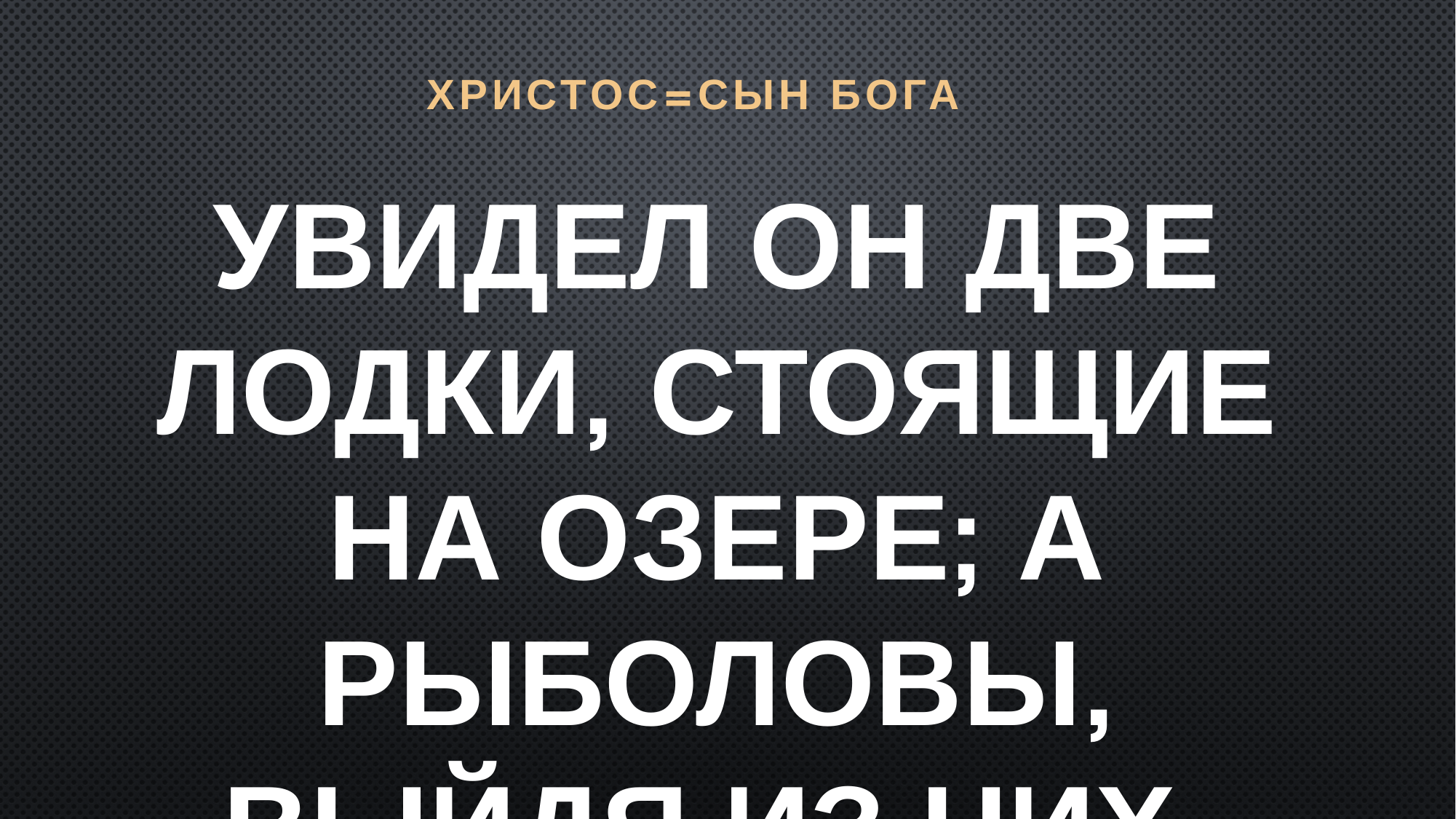

ХРИСТОС=СЫН БОГА
увидел Он две лодки, стоящие на озере; а рыболовы, выйдя из них, вымывали сети.